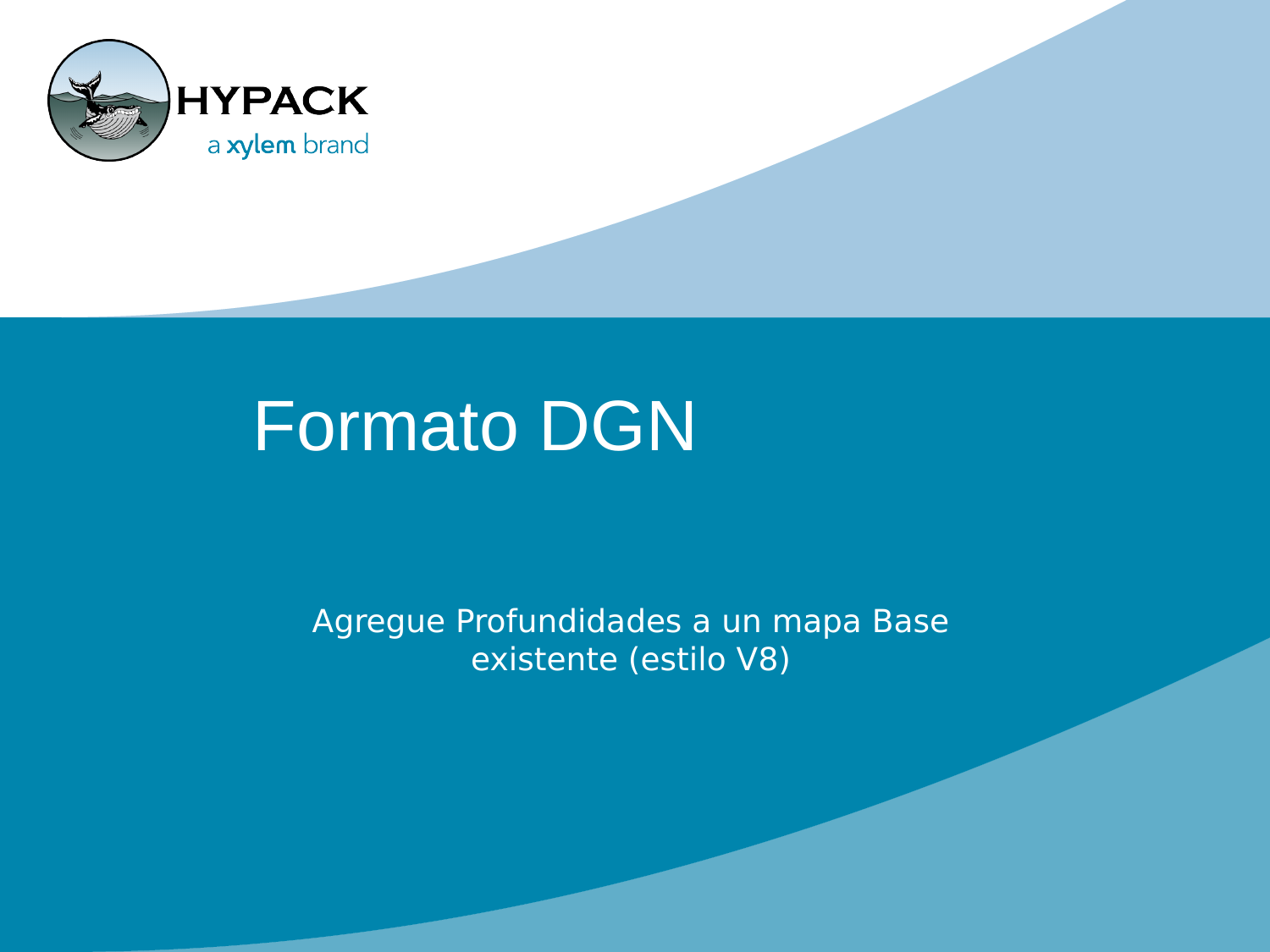

Formato DGN
Agregue Profundidades a un mapa Base existente (estilo V8)